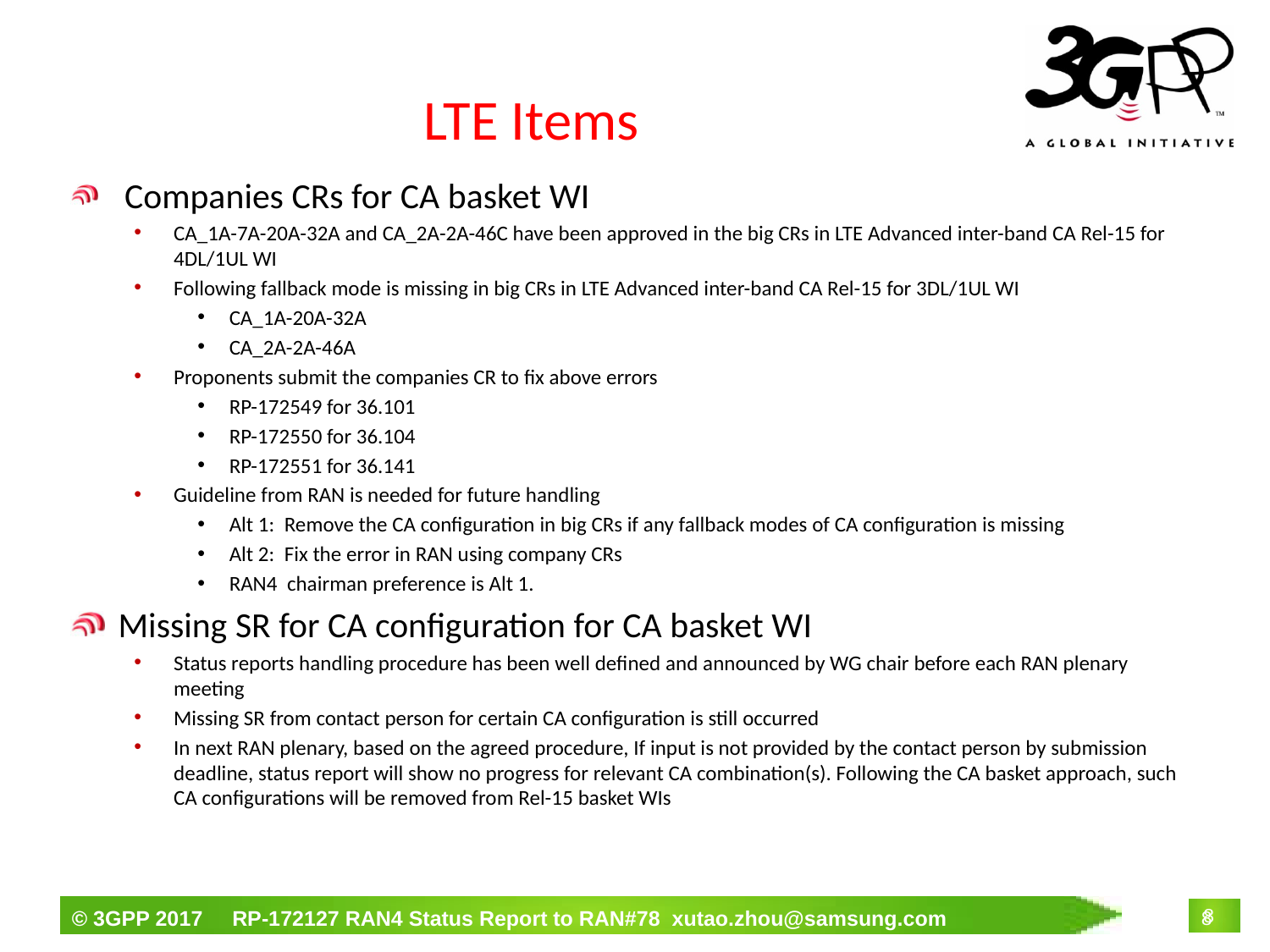

# LTE Items
 Companies CRs for CA basket WI
CA_1A-7A-20A-32A and CA_2A-2A-46C have been approved in the big CRs in LTE Advanced inter-band CA Rel-15 for 4DL/1UL WI
Following fallback mode is missing in big CRs in LTE Advanced inter-band CA Rel-15 for 3DL/1UL WI
CA_1A-20A-32A
CA_2A-2A-46A
Proponents submit the companies CR to fix above errors
RP-172549 for 36.101
RP-172550 for 36.104
RP-172551 for 36.141
Guideline from RAN is needed for future handling
Alt 1:  Remove the CA configuration in big CRs if any fallback modes of CA configuration is missing
Alt 2:  Fix the error in RAN using company CRs
RAN4  chairman preference is Alt 1.
Missing SR for CA configuration for CA basket WI
Status reports handling procedure has been well defined and announced by WG chair before each RAN plenary meeting
Missing SR from contact person for certain CA configuration is still occurred
In next RAN plenary, based on the agreed procedure, If input is not provided by the contact person by submission deadline, status report will show no progress for relevant CA combination(s). Following the CA basket approach, such CA configurations will be removed from Rel-15 basket WIs

8